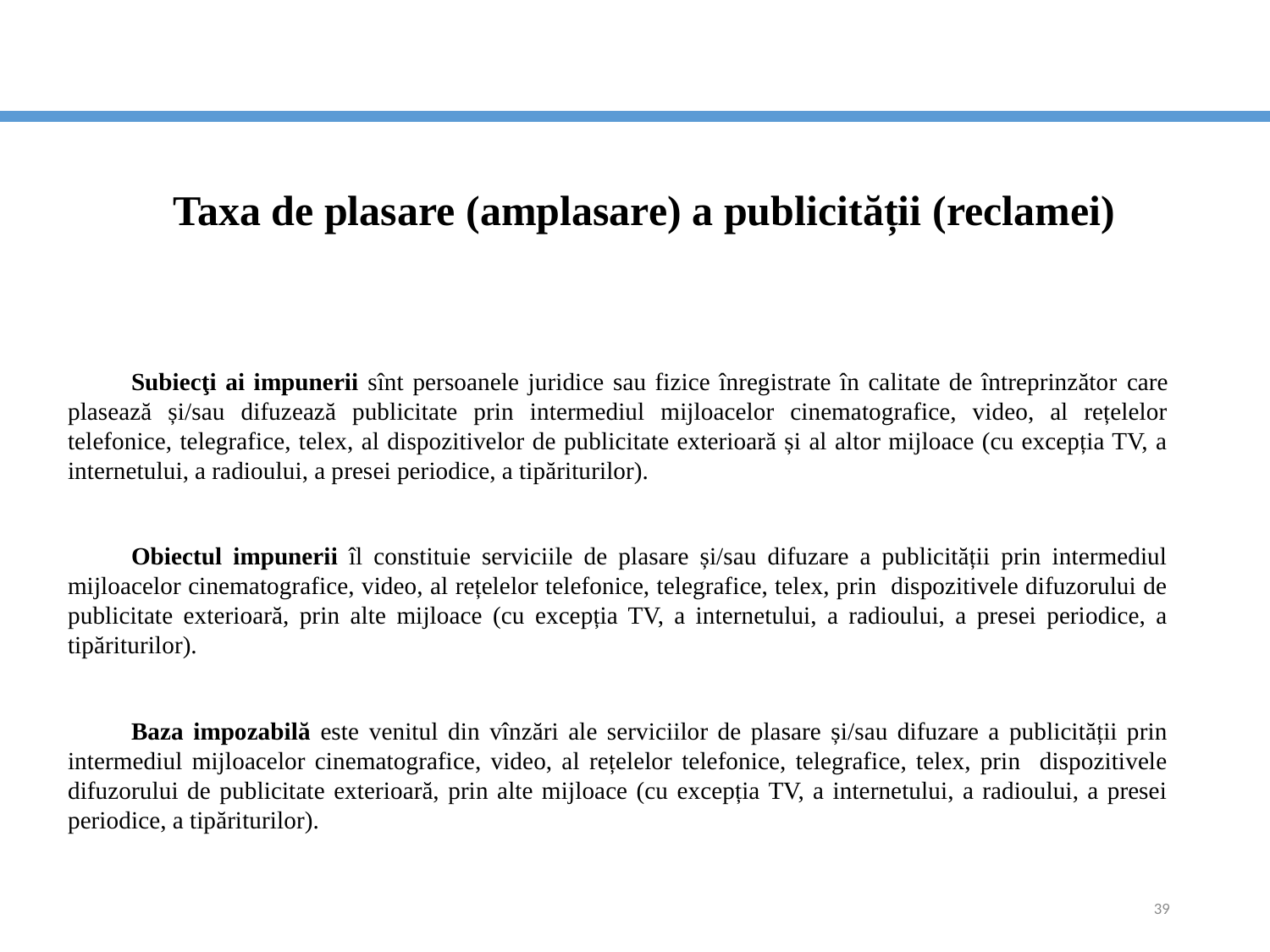

# Taxa de plasare (amplasare) a publicității (reclamei)

Subiecţi ai impunerii sînt persoanele juridice sau fizice înregistrate în calitate de întreprinzător care plasează și/sau difuzează publicitate prin intermediul mijloacelor cinematografice, video, al rețelelor telefonice, telegrafice, telex, al dispozitivelor de publicitate exterioară și al altor mijloace (cu excepția TV, a internetului, a radioului, a presei periodice, a tipăriturilor).

Obiectul impunerii îl constituie serviciile de plasare și/sau difuzare a publicității prin intermediul mijloacelor cinematografice, video, al rețelelor telefonice, telegrafice, telex, prin  dispozitivele difuzorului de publicitate exterioară, prin alte mijloace (cu excepția TV, a internetului, a radioului, a presei periodice, a tipăriturilor).

Baza impozabilă este venitul din vînzări ale serviciilor de plasare și/sau difuzare a publicității prin intermediul mijloacelor cinematografice, video, al rețelelor telefonice, telegrafice, telex, prin  dispozitivele difuzorului de publicitate exterioară, prin alte mijloace (cu excepția TV, a internetului, a radioului, a presei periodice, a tipăriturilor).

39